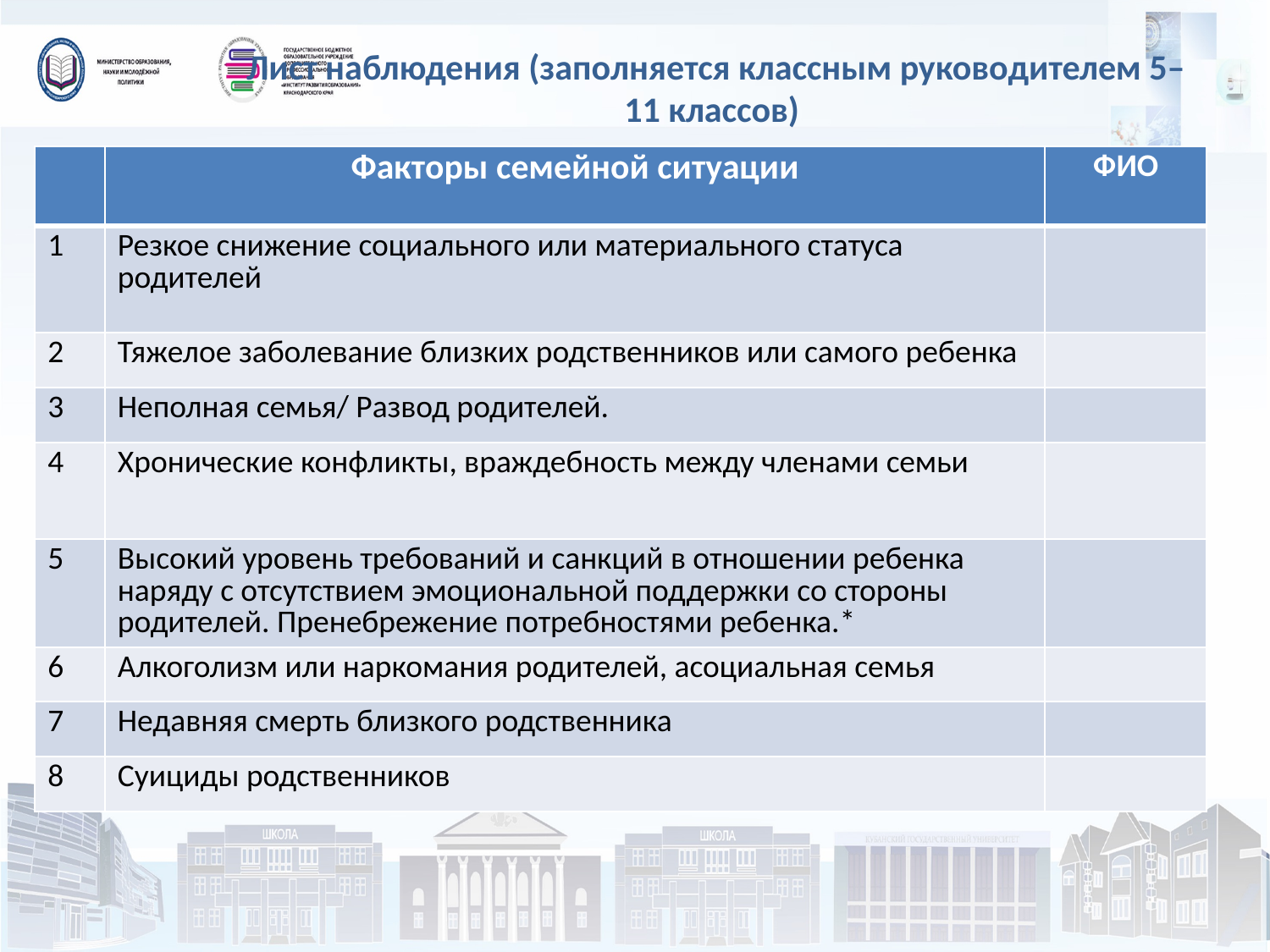

# Лист наблюдения (заполняется классным руководителем 5–11 классов)
|  | Факторы семейной ситуации | ФИО |
| --- | --- | --- |
| 1 | Резкое снижение социального или материального статуса родителей |  |
| 2 | Тяжелое заболевание близких родственников или самого ребенка |  |
| 3 | Неполная семья/ Развод родителей. |  |
| 4 | Хронические конфликты, враждебность между членами семьи |  |
| 5 | Высокий уровень требований и санкций в отношении ребенка наряду с отсутствием эмоциональной поддержки со стороны родителей. Пренебрежение потребностями ребенка.\* |  |
| 6 | Алкоголизм или наркомания родителей, асоциальная семья |  |
| 7 | Недавняя смерть близкого родственника |  |
| 8 | Суициды родственников |  |